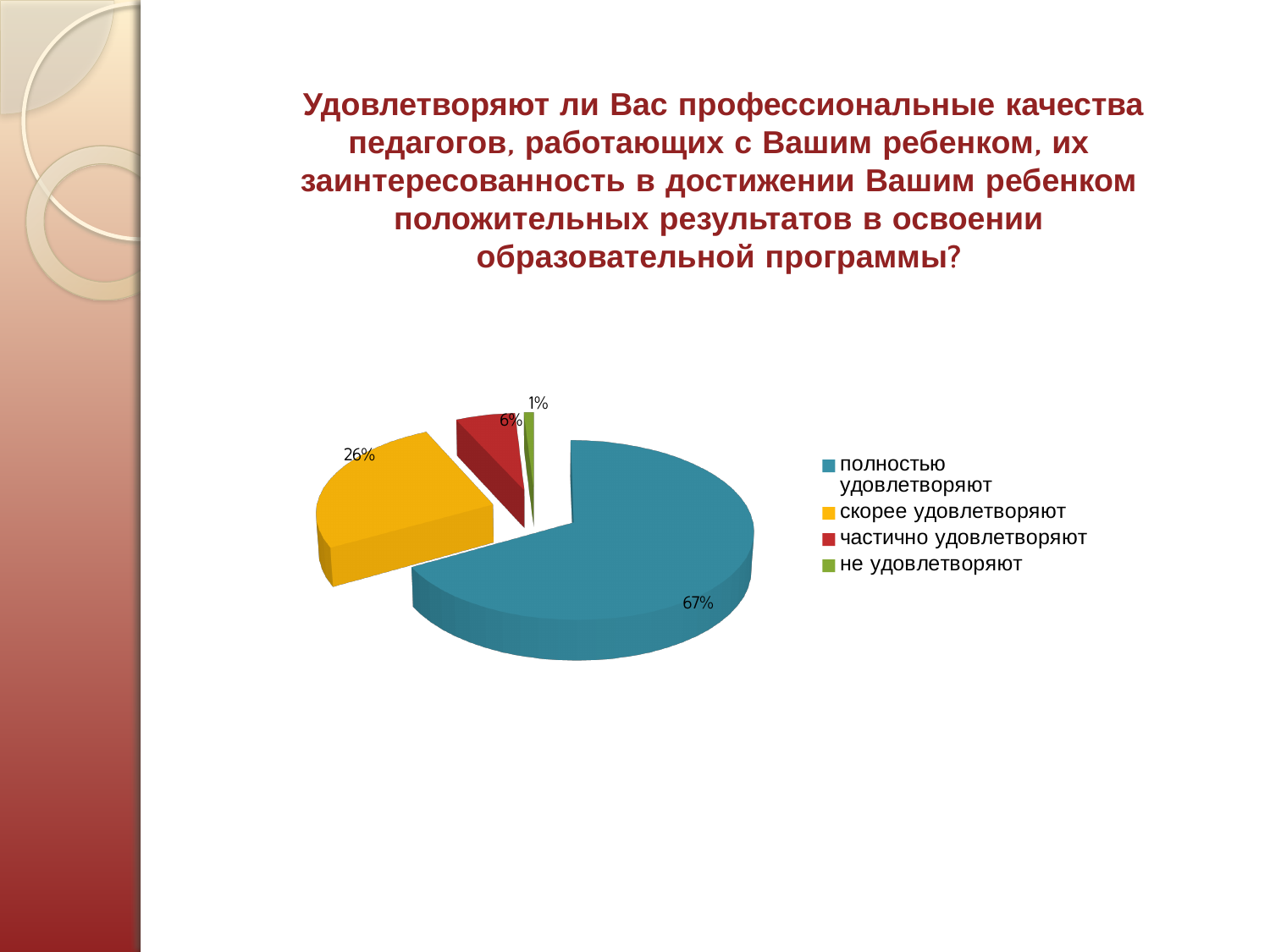

Удовлетворяют ли Вас профессиональные качества педагогов, работающих с Вашим ребенком, их заинтересованность в достижении Вашим ребенком положительных результатов в освоении образовательной программы?

[unsupported chart]

[unsupported chart]

[unsupported chart]

[unsupported chart]

[unsupported chart]

[unsupported chart]